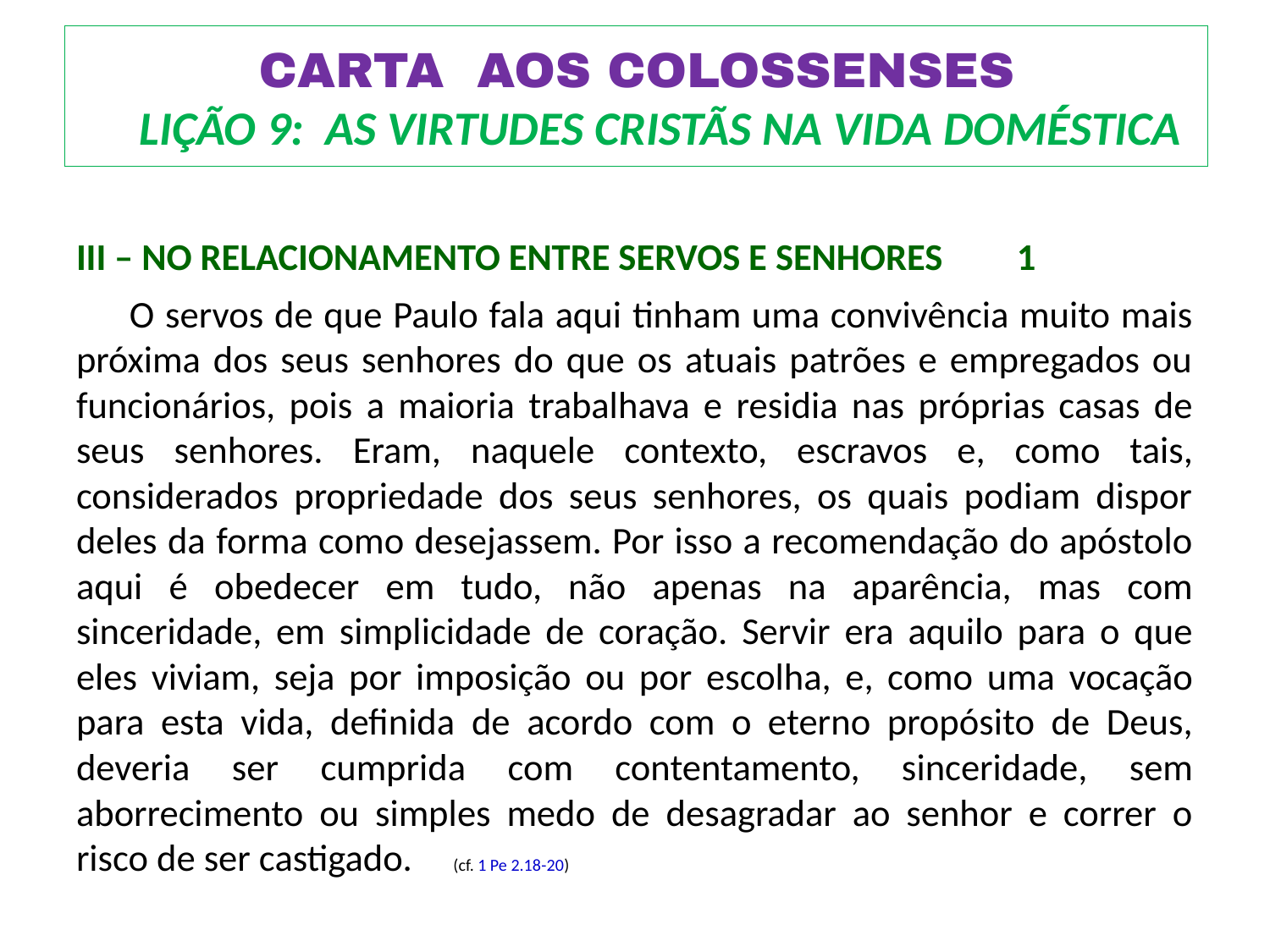

# CARTA  AOS COLOSSENSES LIÇÃO 9:  AS VIRTUDES CRISTÃS NA VIDA DOMÉSTICA
III – NO RELACIONAMENTO ENTRE SERVOS E SENHORES	    1

	O servos de que Paulo fala aqui tinham uma convivência muito mais próxima dos seus senhores do que os atuais patrões e empregados ou funcionários, pois a maioria trabalhava e residia nas próprias casas de seus senhores. Eram, naquele contexto, escravos e, como tais, considerados propriedade dos seus senhores, os quais podiam dispor deles da forma como desejassem. Por isso a recomendação do apóstolo aqui é obedecer em tudo, não apenas na aparência, mas com sinceridade, em simplicidade de coração. Servir era aquilo para o que eles viviam, seja por imposição ou por escolha, e, como uma vocação para esta vida, definida de acordo com o eterno propósito de Deus, deveria ser cumprida com contentamento, sinceridade, sem aborrecimento ou simples medo de desagradar ao senhor e correr o risco de ser castigado.	 (cf. 1 Pe 2.18-20)